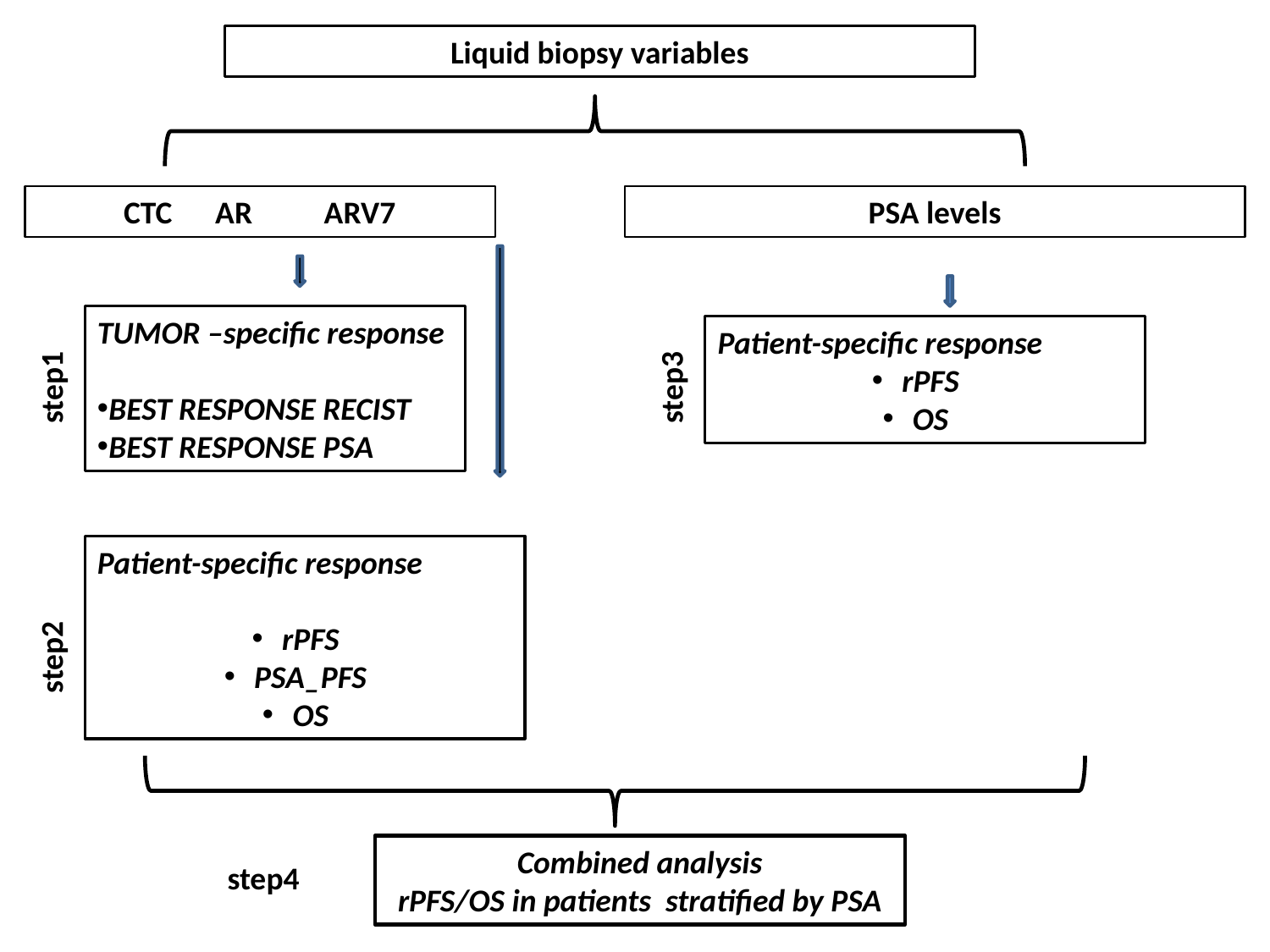

Liquid biopsy variables
CTC      AR          ARV7
PSA levels

TUMOR –specific response

BEST RESPONSE RECIST
BEST RESPONSE PSA
Patient-specific response
rPFS
OS

step1
step3
Patient-specific response

rPFS
PSA_PFS
OS
step2
Combined analysis
rPFS/OS in patients  stratified by PSA
step4